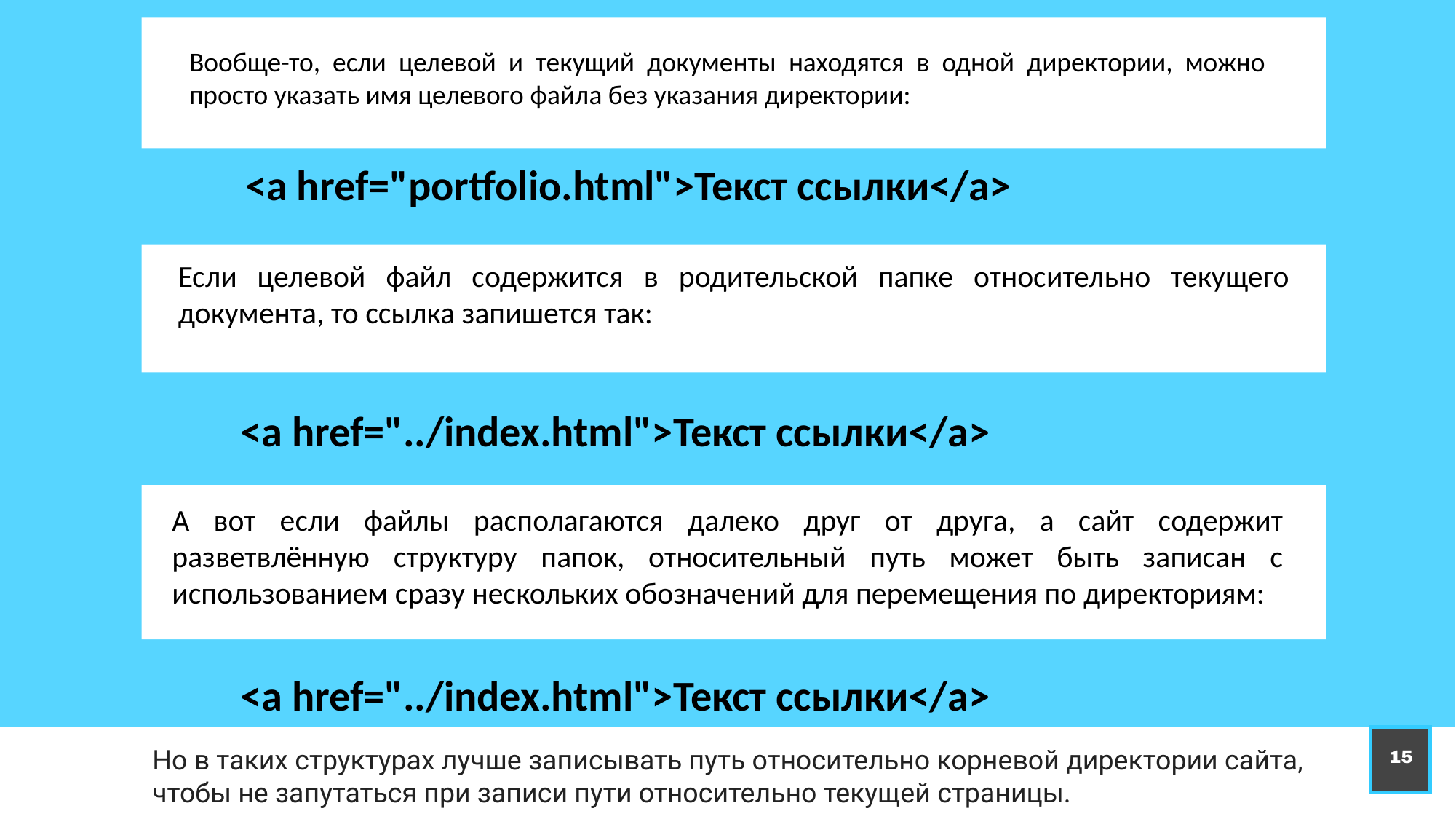

Вообще-то, если целевой и текущий документы находятся в одной директории, можно просто указать имя целевого файла без указания директории:
<a href="portfolio.html">Текст ссылки</a>

Если целевой файл содержится в родительской папке относительно текущего документа, то ссылка запишется так:
<a href="../index.html">Текст ссылки</a>

А вот если файлы располагаются далеко друг от друга, а сайт содержит разветвлённую структуру папок, относительный путь может быть записан с использованием сразу нескольких обозначений для перемещения по директориям:
<a href="../index.html">Текст ссылки</a>

Но в таких структурах лучше записывать путь относительно корневой директории сайта, чтобы не запутаться при записи пути относительно текущей страницы.
15